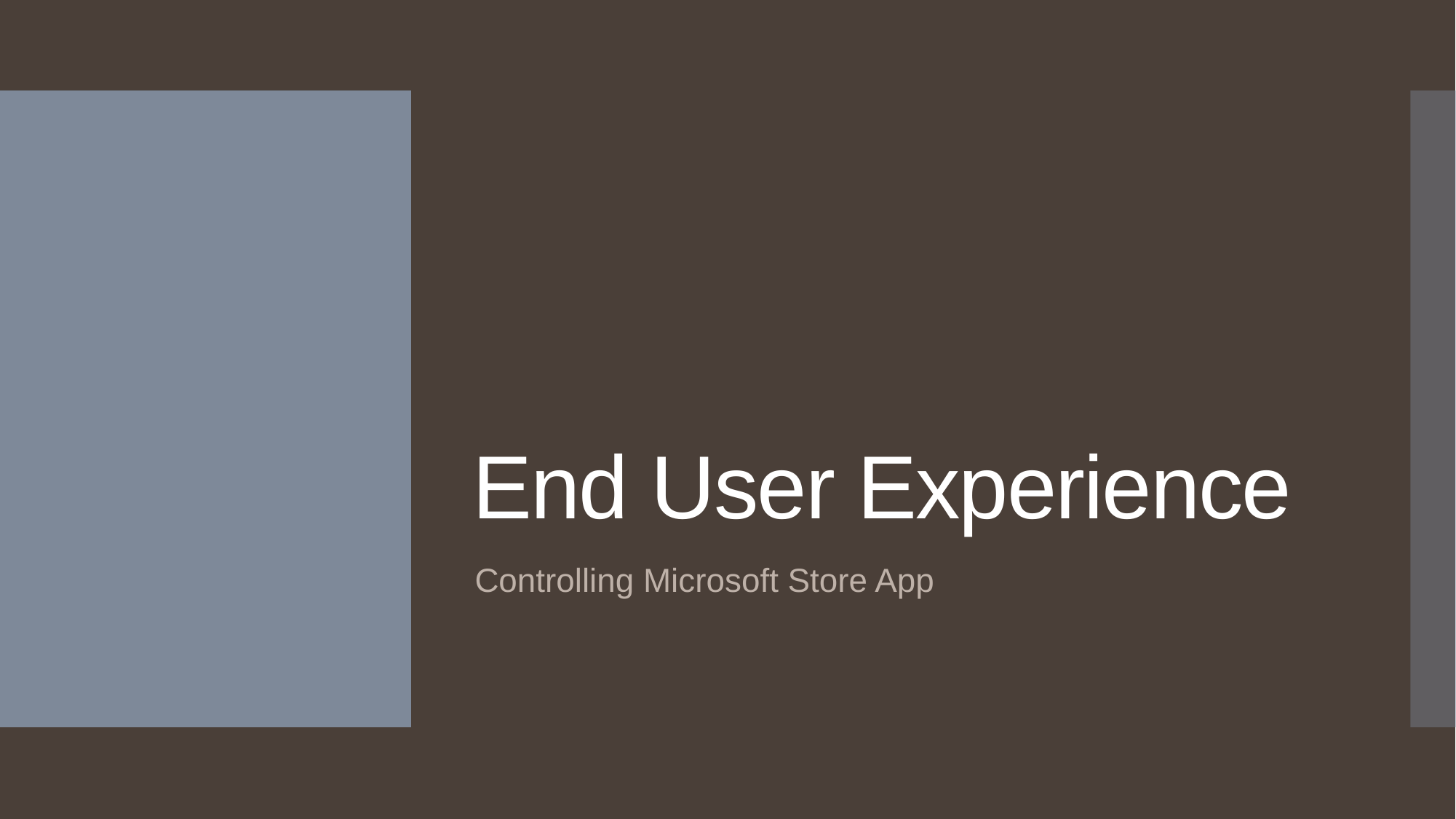

# End User Experience
Controlling Microsoft Store App